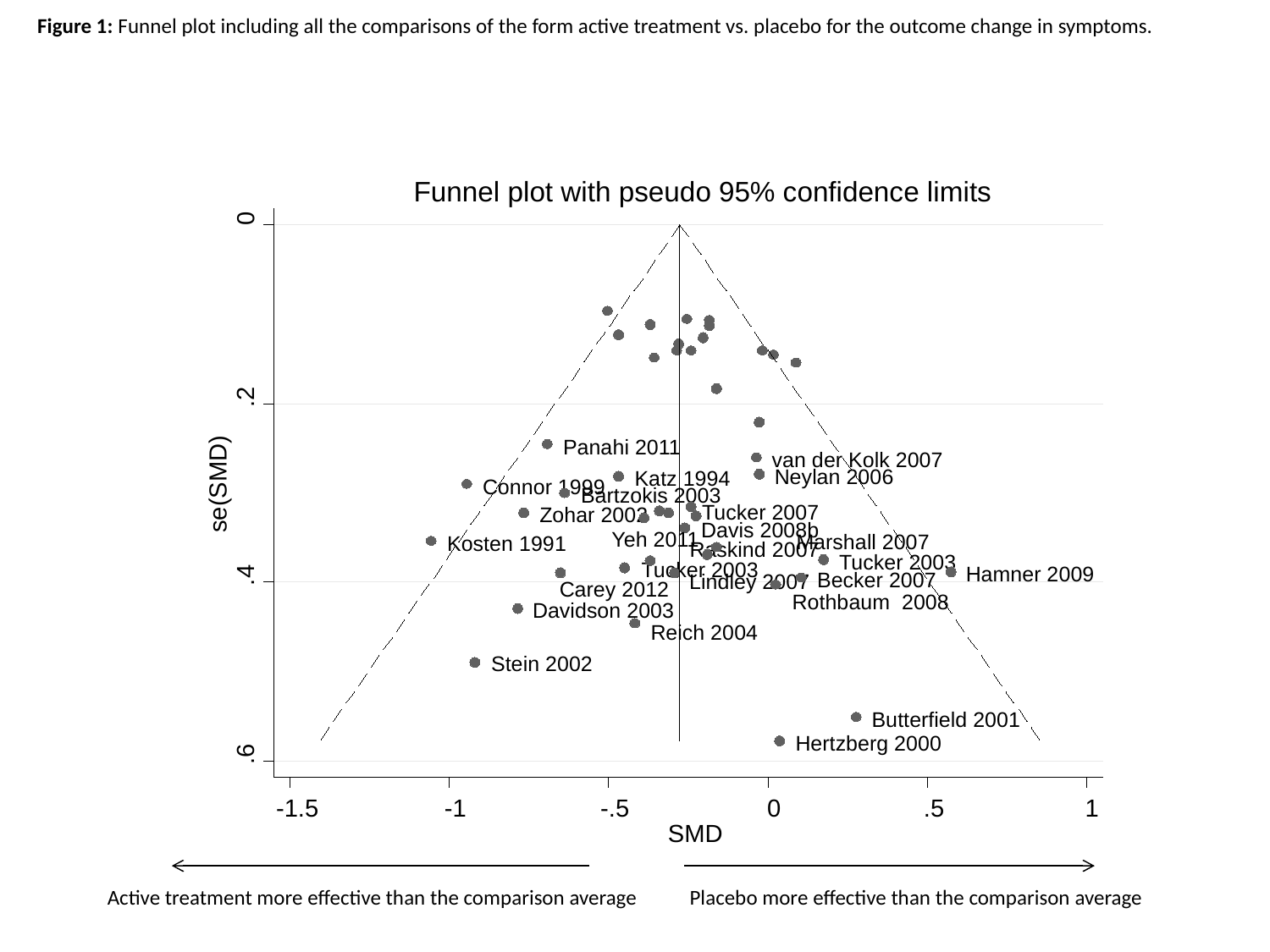

Figure 1: Funnel plot including all the comparisons of the form active treatment vs. placebo for the outcome change in symptoms.

Funnel plot with pseudo 95% confidence limits
0

.2

Panahi 2011

van der Kolk 2007

Neylan 2006
Katz 1994
se(SMD)

Connor 1999

Bartzokis 2003

Tucker 2007
Zohar 2002

Davis 2008b

Yeh 2011
Marshall 2007
Kosten 1991

Raskind 2007

Tucker 2003

Tucker 2003
.4
Hamner 2009

Becker 2007

Lindley 2007

Carey 2012

Rothbaum  2008
Davidson 2003

Reich 2004

Stein 2002

Butterfield 2001

Hertzberg 2000

.6

-1.5
-1
-.5
0
.5
1
SMD
Active treatment more effective than the comparison average
Placebo more effective than the comparison average